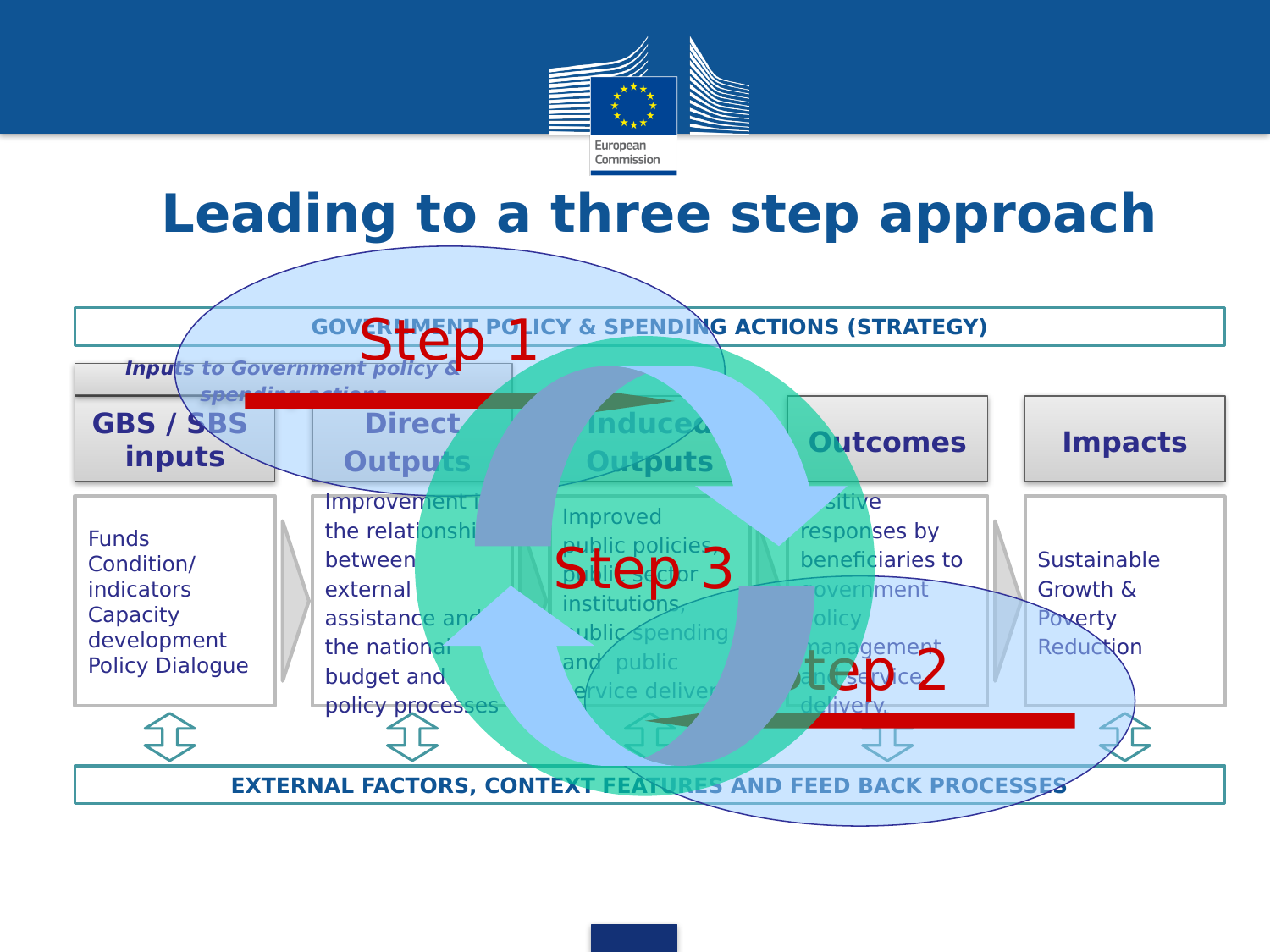

# Leading to a three step approach
Step 1

GOVERNMENT POLICY & SPENDING ACTIONS (STRATEGY)
Step 3
Inputs to Government policy & spending actions

GBS / SBS  inputs
Direct Outputs
Induced Outputs
Outcomes
Impacts
Funds
Condition/indicators
Capacity development
Policy Dialogue
Improvement in the relationship between external assistance and the national budget and policy processes
Improved  public policies, public sector institutions, public spending and  public service delivery
Positive responses by beneficiaries to government policy management and service delivery.
Sustainable Growth & Poverty Reduction
Step 2

EXTERNAL FACTORS, CONTEXT FEATURES AND FEED BACK PROCESSES